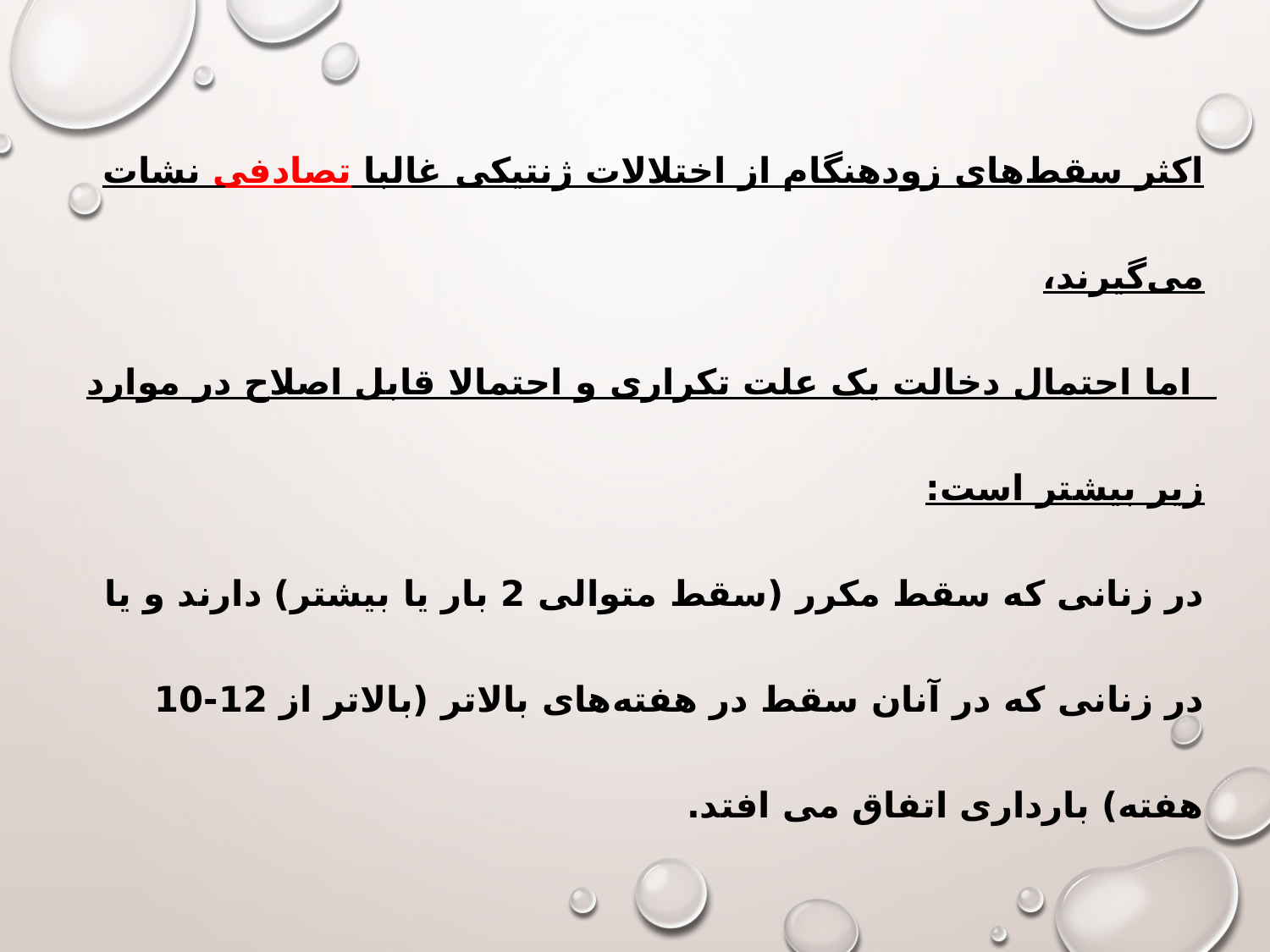

# اکثر سقط‌های زودهنگام از اختلالات ژنتیکی غالبا تصادفی نشات می‌گیرند، اما احتمال دخالت یک علت تکراری و احتمالا قابل اصلاح در موارد زیر بیشتر است: در زنانی که سقط مکرر (سقط متوالی 2 بار یا بیشتر) دارند و یا در زنانی که در آنان سقط در هفته‌های بالاتر (بالاتر از 12-10 هفته) بارداری اتفاق می افتد.